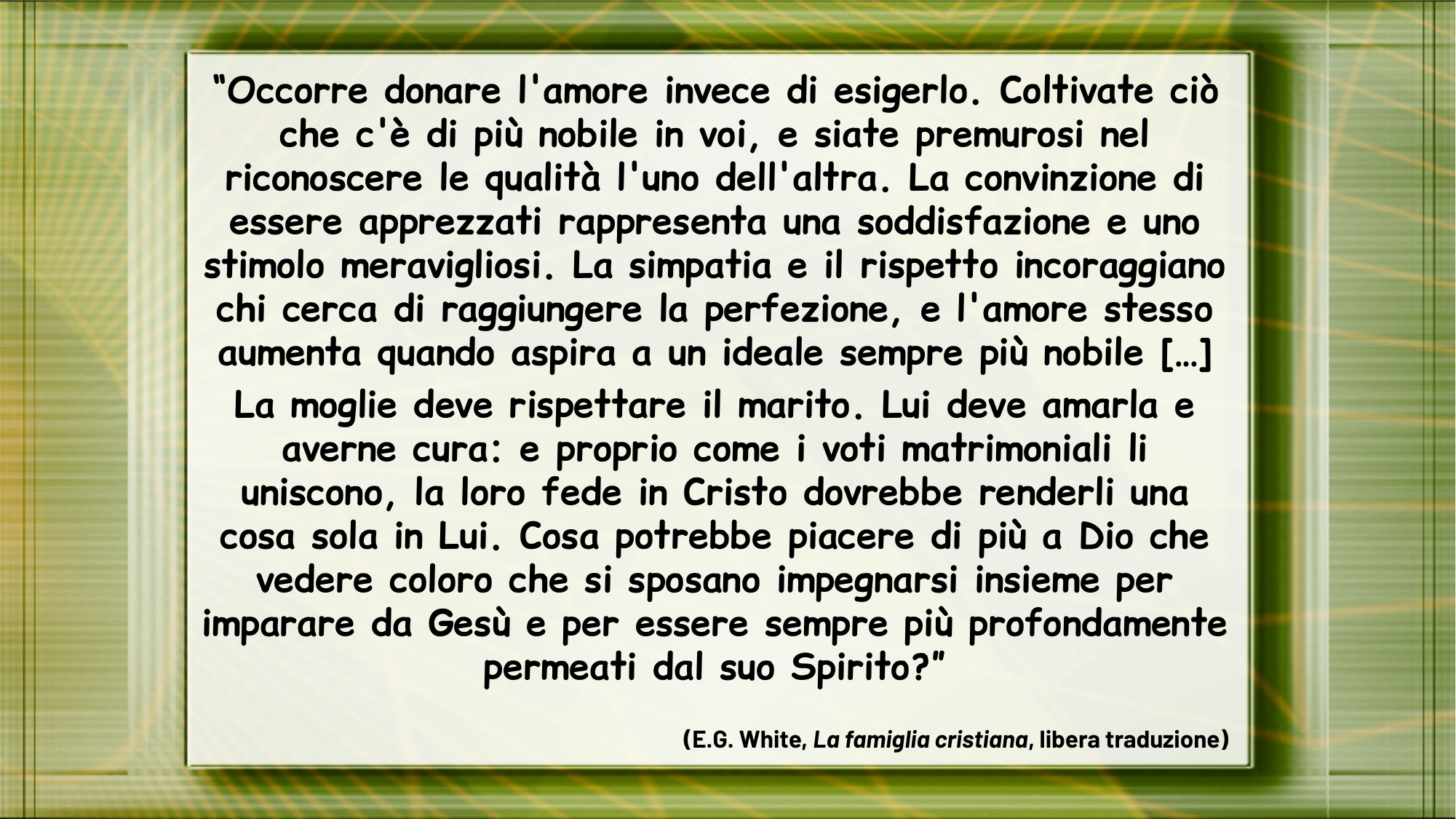

“Occorre donare l'amore invece di esigerlo. Coltivate ciò che c'è di più nobile in voi, e siate premurosi nel riconoscere le qualità l'uno dell'altra. La convinzione di essere apprezzati rappresenta una soddisfazione e uno stimolo meravigliosi. La simpatia e il rispetto incoraggiano chi cerca di raggiungere la perfezione, e l'amore stesso aumenta quando aspira a un ideale sempre più nobile […]
La moglie deve rispettare il marito. Lui deve amarla e averne cura: e proprio come i voti matrimoniali li uniscono, la loro fede in Cristo dovrebbe renderli una cosa sola in Lui. Cosa potrebbe piacere di più a Dio che vedere coloro che si sposano impegnarsi insieme per imparare da Gesù e per essere sempre più profondamente permeati dal suo Spirito?”
(E.G. White, La famiglia cristiana, libera traduzione)